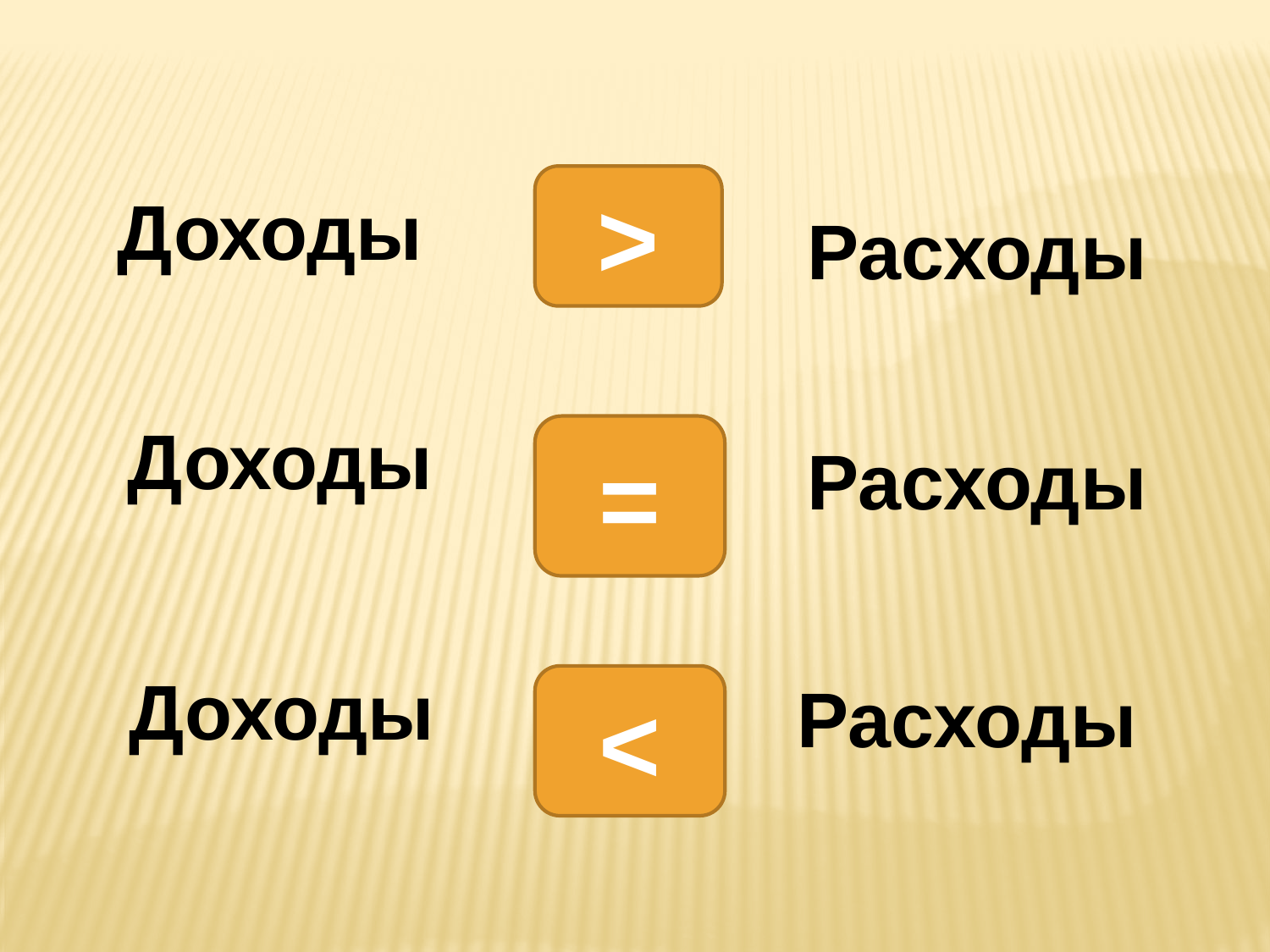

>
Доходы

Расходы
Доходы

=
Расходы
 Доходы
Расходы
<